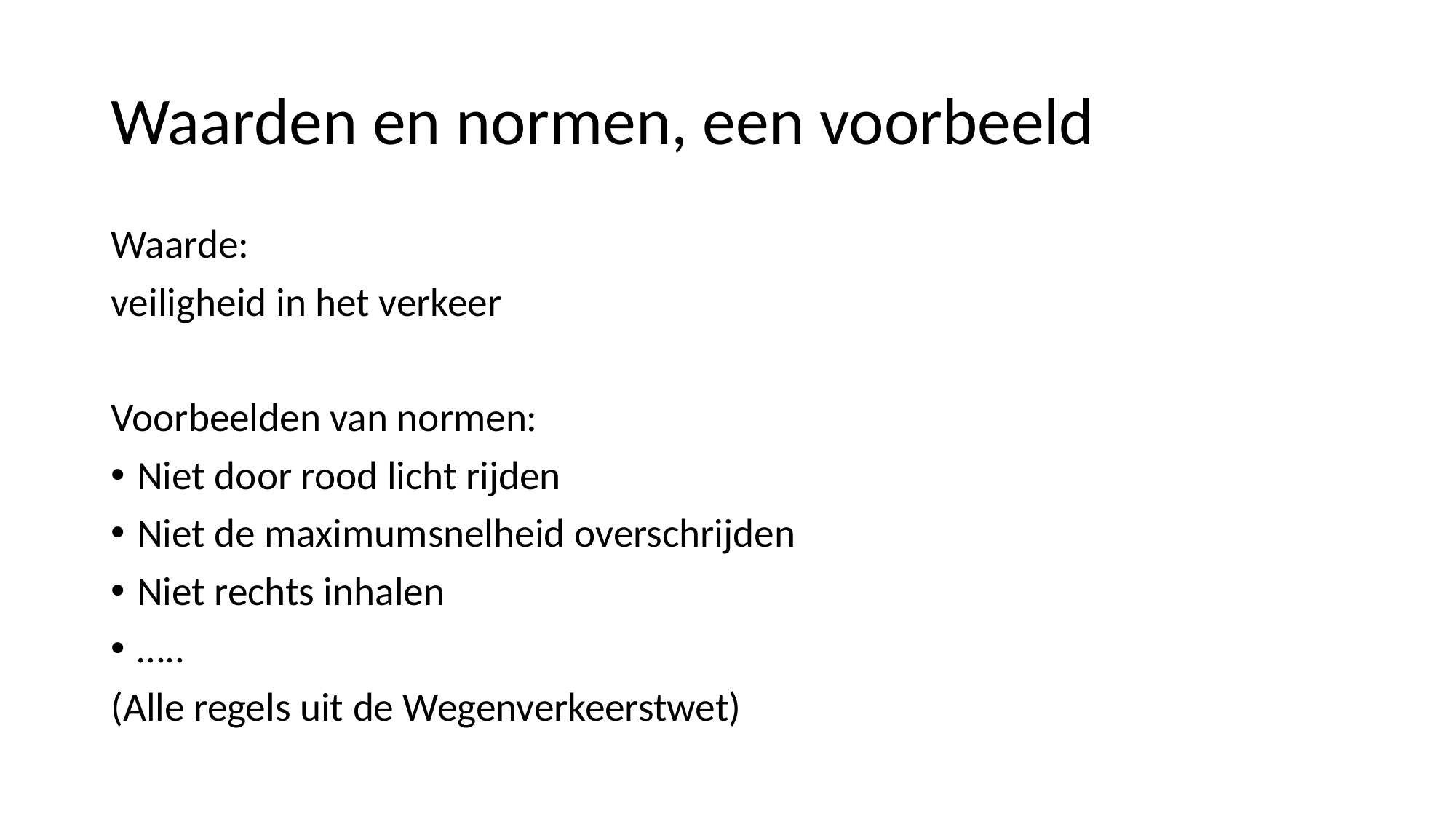

# Waarden en normen, een voorbeeld
Waarde:
veiligheid in het verkeer

Voorbeelden van normen:
Niet door rood licht rijden
Niet de maximumsnelheid overschrijden
Niet rechts inhalen
…..
(Alle regels uit de Wegenverkeerstwet)